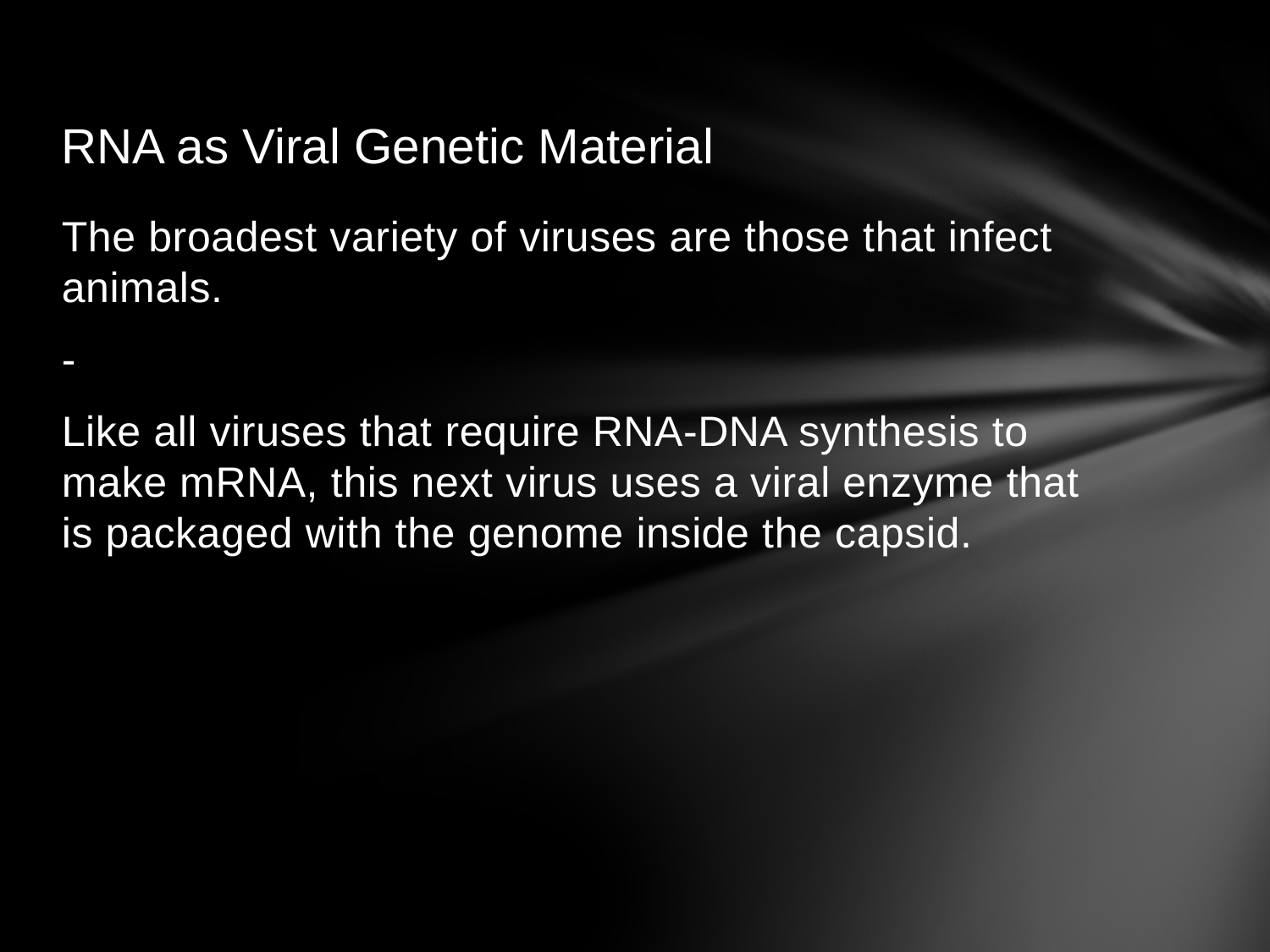

# RNA as Viral Genetic Material
The broadest variety of viruses are those that infect animals.
-
Like all viruses that require RNA-DNA synthesis to make mRNA, this next virus uses a viral enzyme that is packaged with the genome inside the capsid.